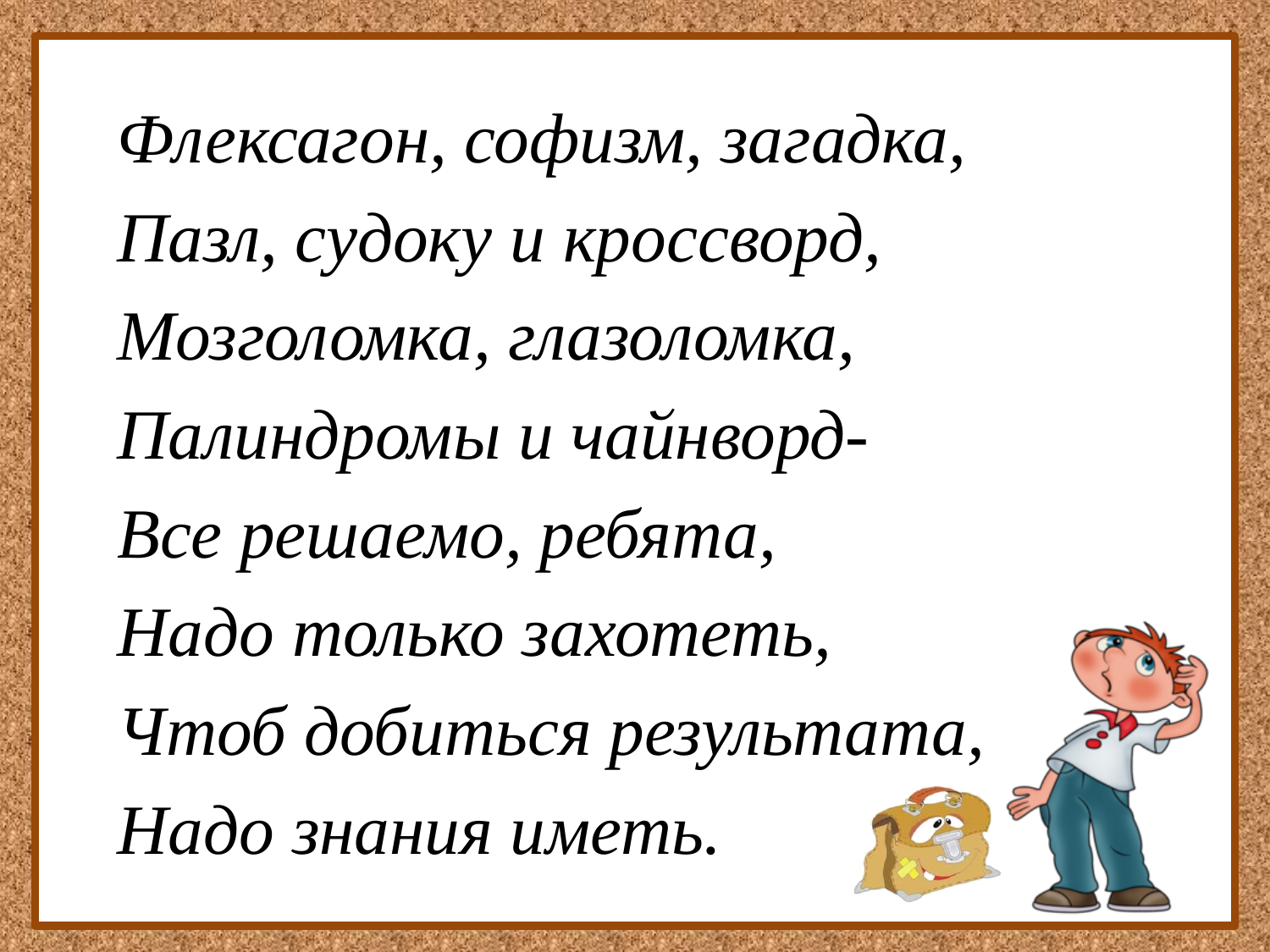

Флексагон, софизм, загадка,
Пазл, судоку и кроссворд,
Мозголомка, глазоломка,
Палиндромы и чайнворд-
Все решаемо, ребята,
Надо только захотеть,
Чтоб добиться результата,
Надо знания иметь.